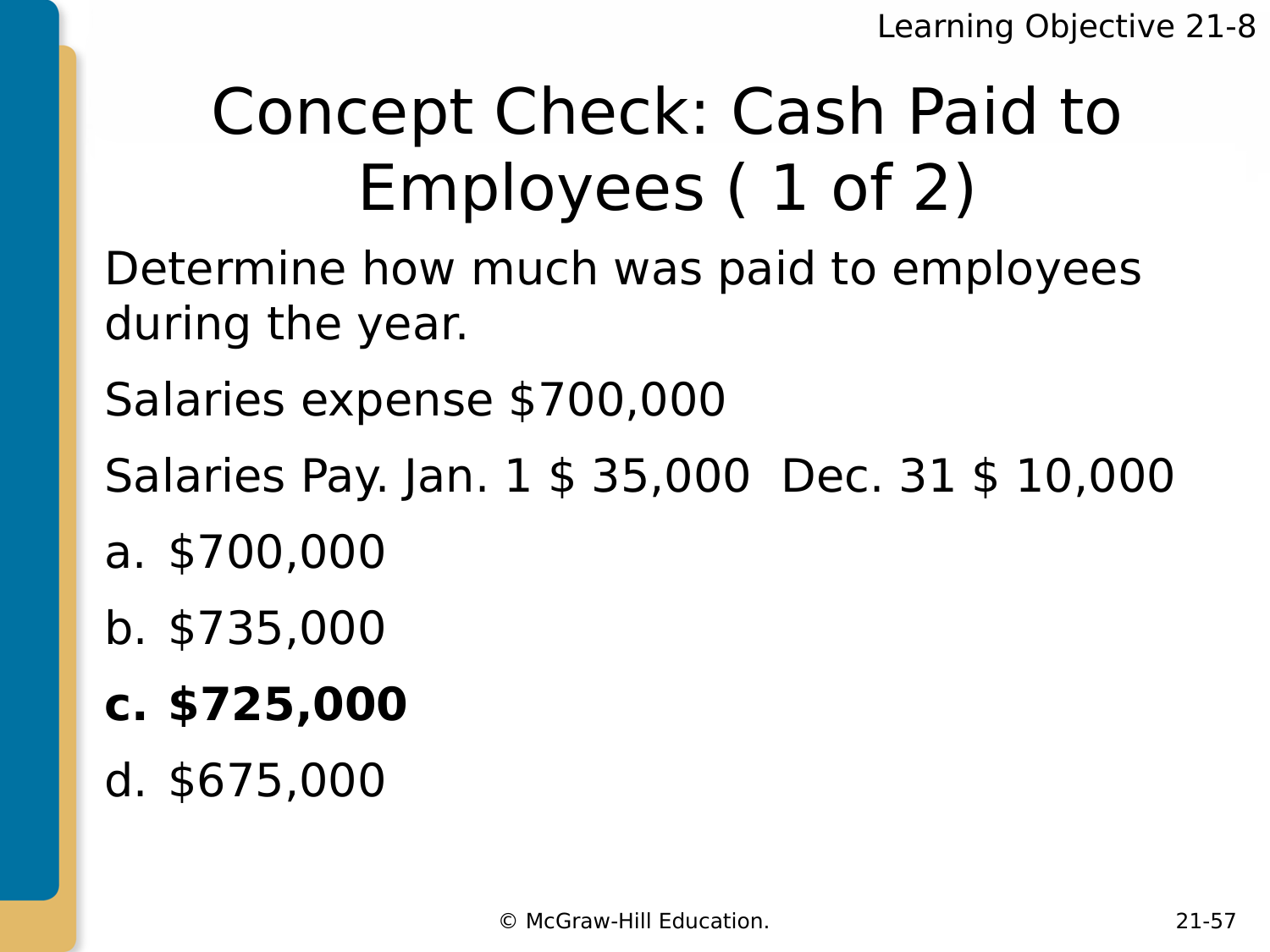

Learning Objective 21-8
# Concept Check: Cash Paid to Employees ( 1 of 2)
Determine how much was paid to employees during the year.
Salaries expense $700,000
Salaries Pay. Jan. 1 $ 35,000  Dec. 31 $ 10,000
$700,000
$735,000
$725,000
$675,000